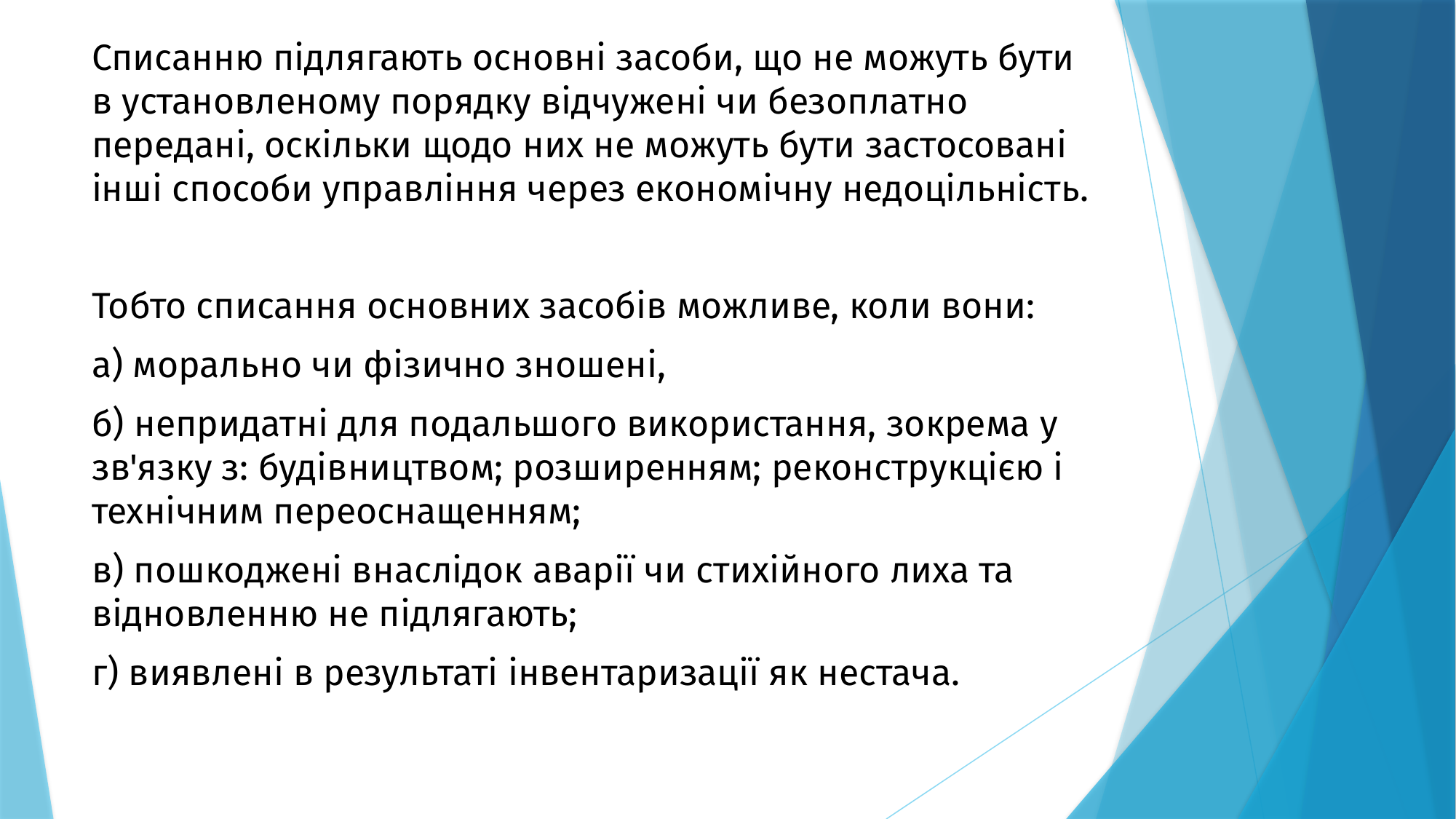

Списанню підлягають основні засоби, що не можуть бути в установленому порядку відчужені чи безоплатно передані, оскільки щодо них не можуть бути застосовані інші способи управління через економічну недоцільність.

Тобто списання основних засобів можливе, коли вони:
а) морально чи фізично зношені,
б) непридатні для подальшого використання, зокрема у зв'язку з: будівництвом; розширенням; реконструкцією і технічним переоснащенням;
в) пошкоджені внаслідок аварії чи стихійного лиха та відновленню не підлягають;
г) виявлені в результаті інвентаризації як нестача.